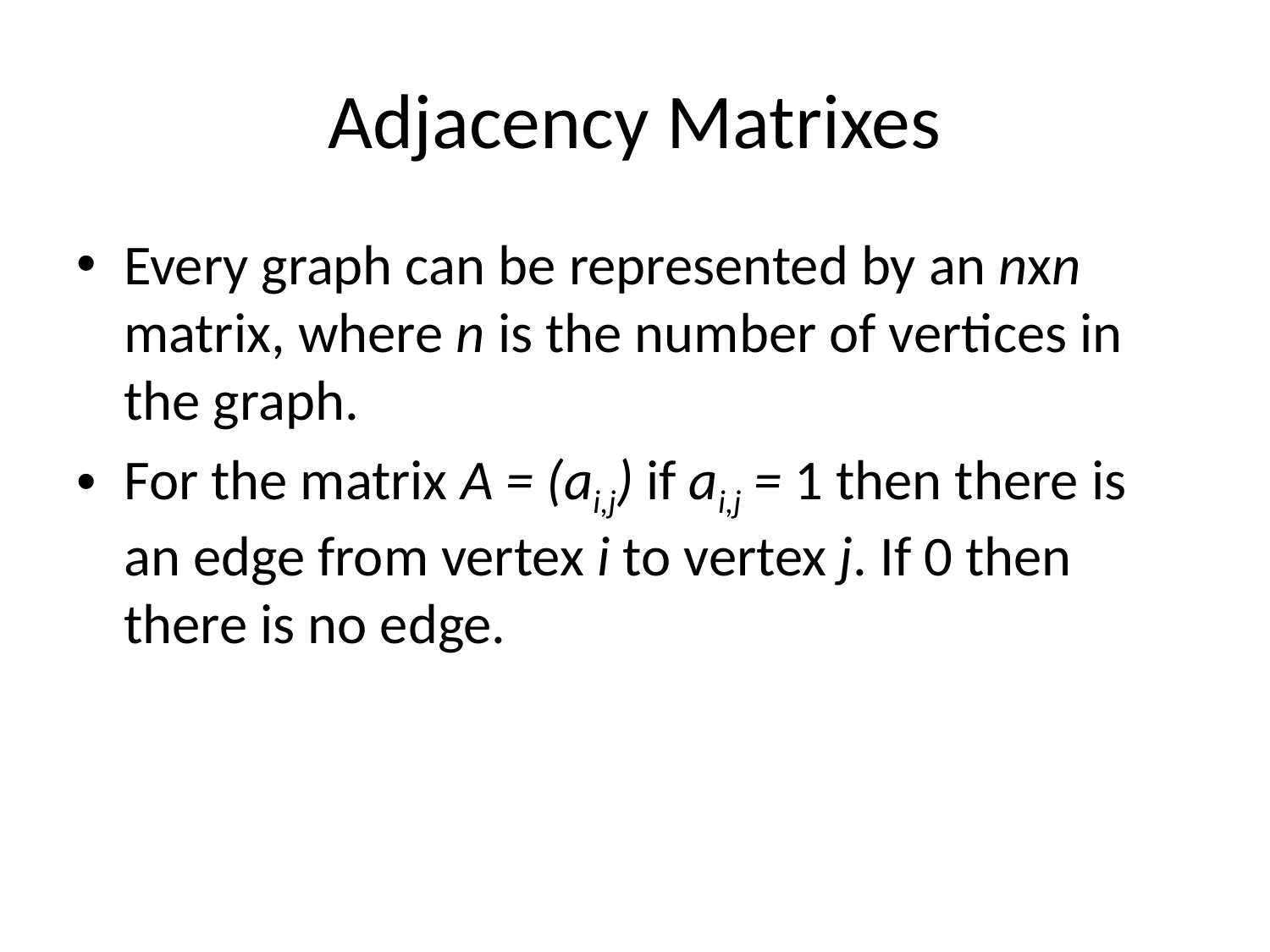

# Adjacency Matrixes
Every graph can be represented by an nxn matrix, where n is the number of vertices in the graph.
For the matrix A = (ai,j) if ai,j = 1 then there is an edge from vertex i to vertex j. If 0 then there is no edge.